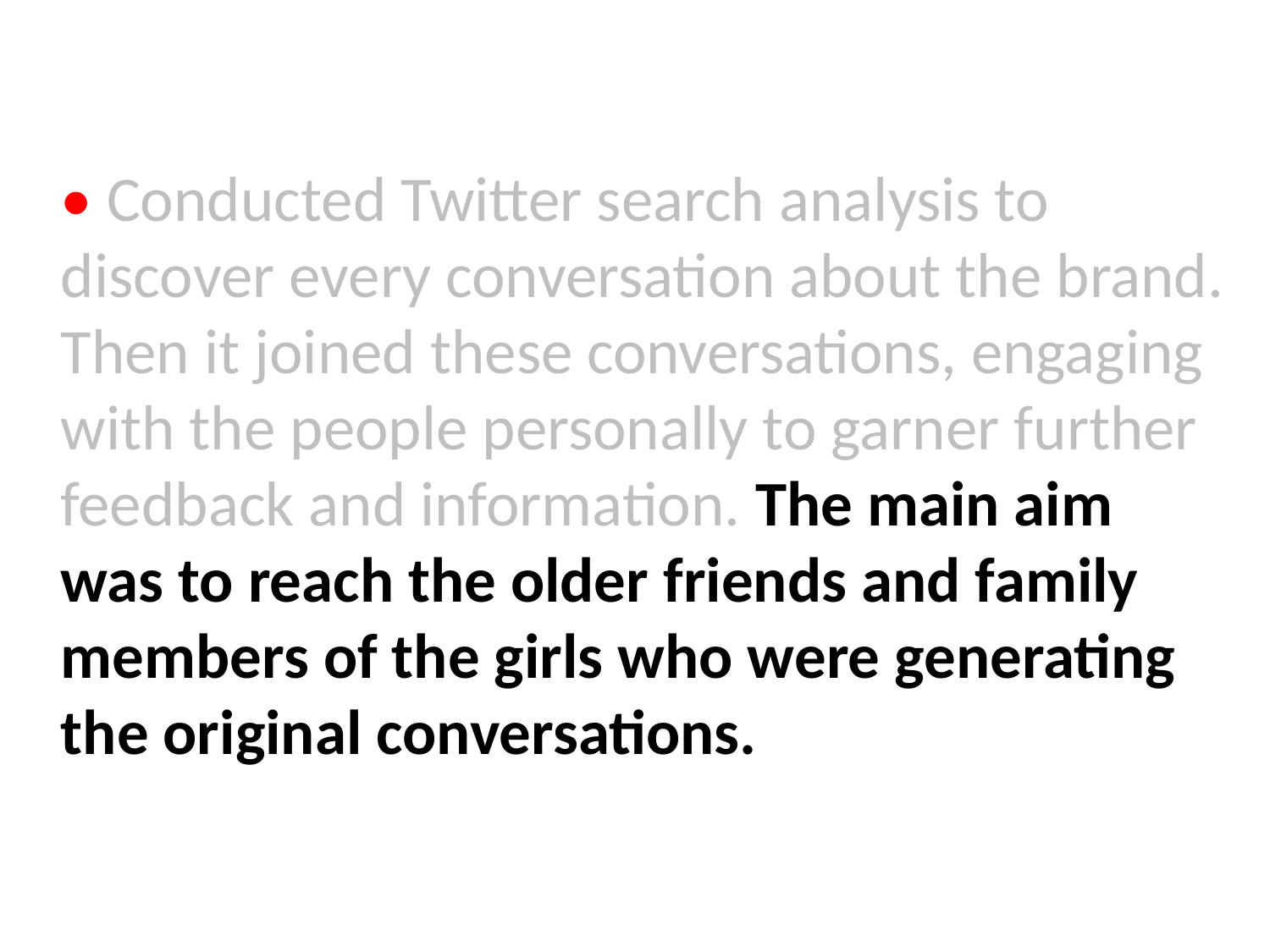

• Conducted Twitter search analysis to discover every conversation about the brand. Then it joined these conversations, engaging with the people personally to garner further feedback and information. The main aim was to reach the older friends and family members of the girls who were generating the original conversations.